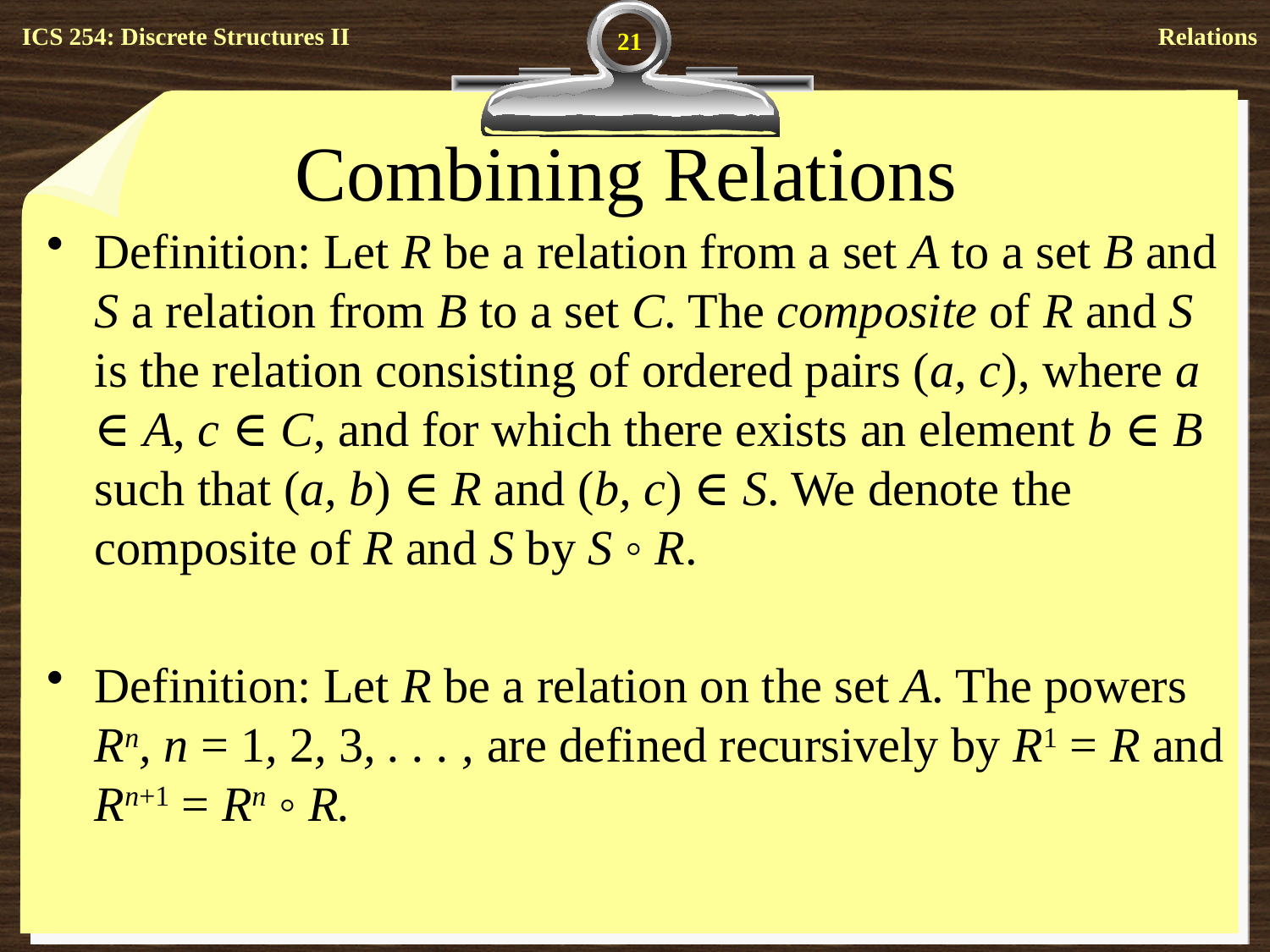

21
# Combining Relations
Definition: Let R be a relation from a set A to a set B and S a relation from B to a set C. The composite of R and S is the relation consisting of ordered pairs (a, c), where a ∈ A, c ∈ C, and for which there exists an element b ∈ B such that (a, b) ∈ R and (b, c) ∈ S. We denote the composite of R and S by S ◦ R.

Definition: Let R be a relation on the set A. The powers Rn, n = 1, 2, 3, . . . , are defined recursively by R1 = R and Rn+1 = Rn ◦ R.